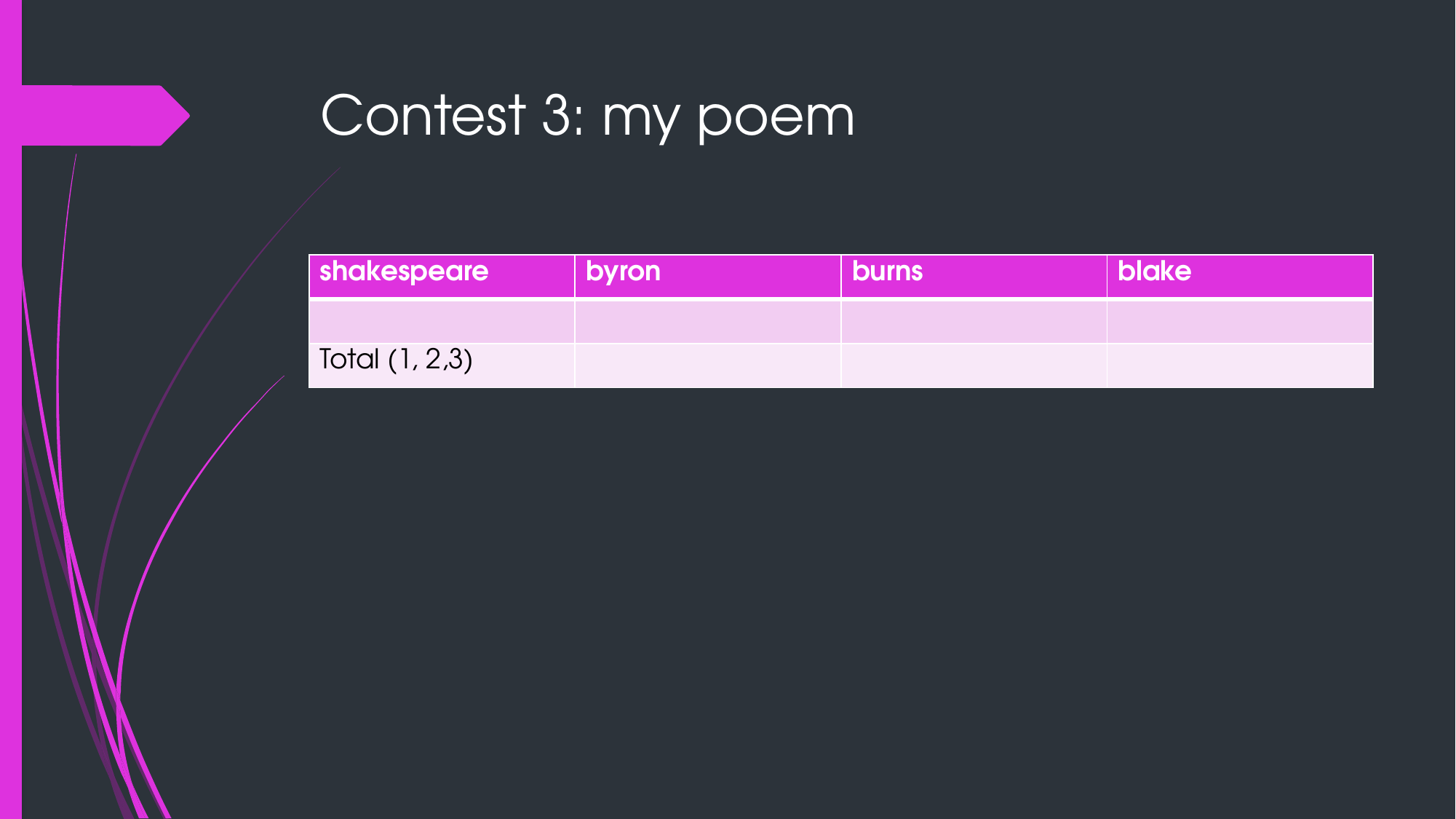

# Contest 3: my poem
| shakespeare | byron | burns | blake |
| --- | --- | --- | --- |
|  |  |  |  |
| Total (1, 2,3) |  |  |  |